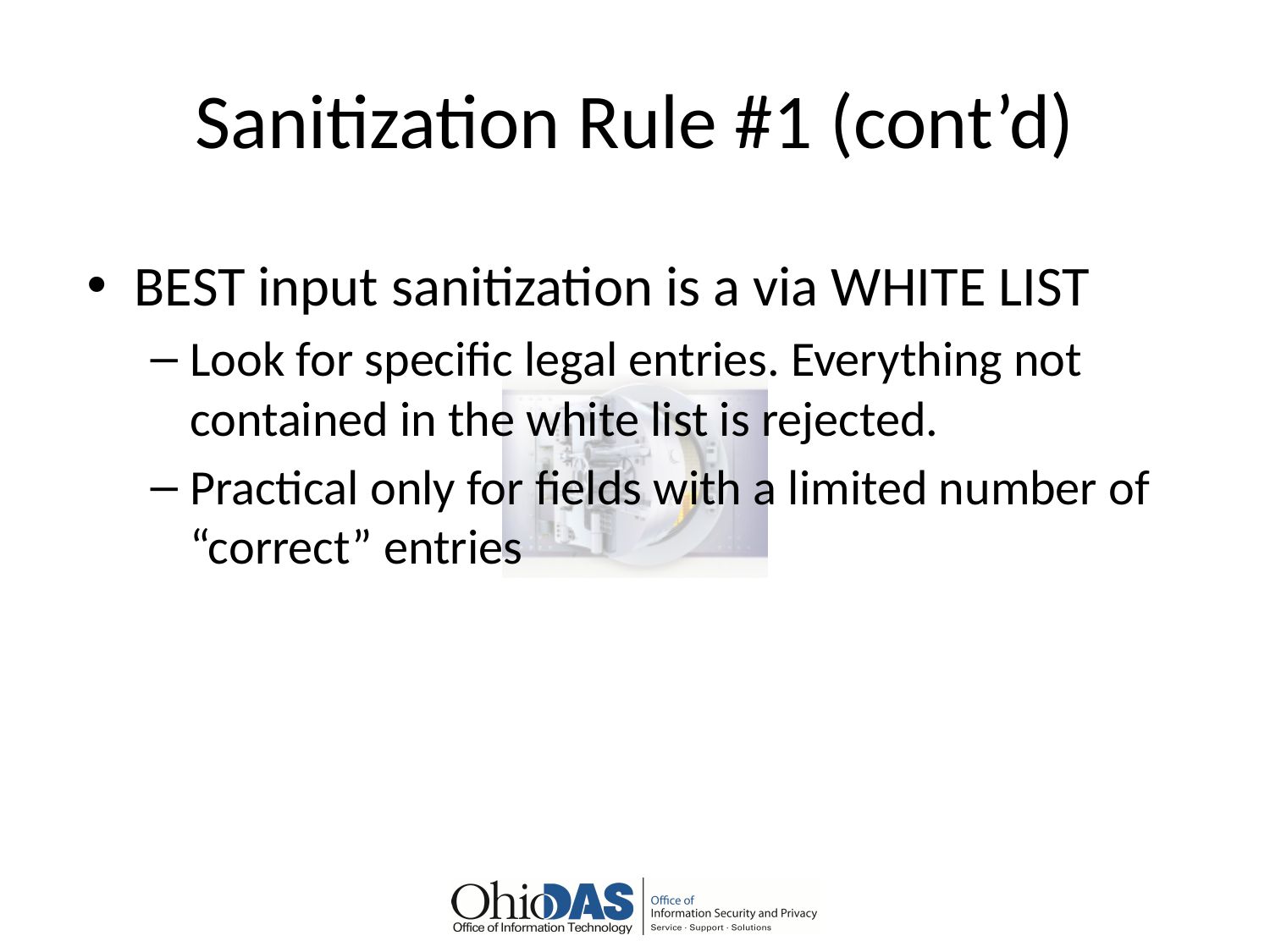

# Sanitization Rule #1 (cont’d)
BEST input sanitization is a via WHITE LIST
Look for specific legal entries. Everything not contained in the white list is rejected.
Practical only for fields with a limited number of “correct” entries